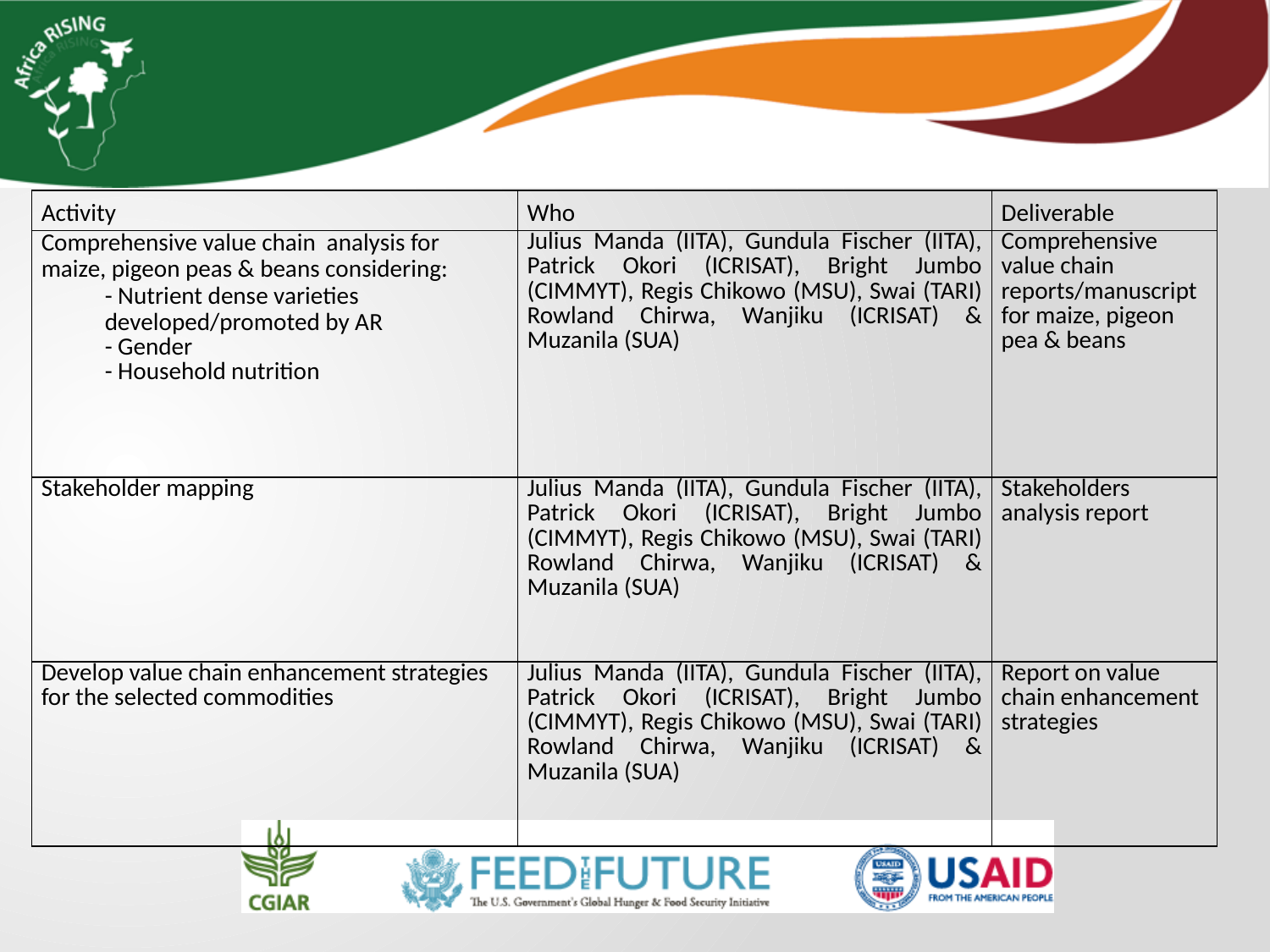

| Activity | Who | Deliverable |
| --- | --- | --- |
| Comprehensive value chain analysis for maize, pigeon peas & beans considering: - Nutrient dense varieties developed/promoted by AR - Gender - Household nutrition | Julius Manda (IITA), Gundula Fischer (IITA), Patrick Okori (ICRISAT), Bright Jumbo (CIMMYT), Regis Chikowo (MSU), Swai (TARI) Rowland Chirwa, Wanjiku (ICRISAT) & Muzanila (SUA) | Comprehensive value chain reports/manuscript for maize, pigeon pea & beans |
| Stakeholder mapping | Julius Manda (IITA), Gundula Fischer (IITA), Patrick Okori (ICRISAT), Bright Jumbo (CIMMYT), Regis Chikowo (MSU), Swai (TARI) Rowland Chirwa, Wanjiku (ICRISAT) & Muzanila (SUA) | Stakeholders analysis report |
| Develop value chain enhancement strategies for the selected commodities | Julius Manda (IITA), Gundula Fischer (IITA), Patrick Okori (ICRISAT), Bright Jumbo (CIMMYT), Regis Chikowo (MSU), Swai (TARI) Rowland Chirwa, Wanjiku (ICRISAT) & Muzanila (SUA) | Report on value chain enhancement strategies |